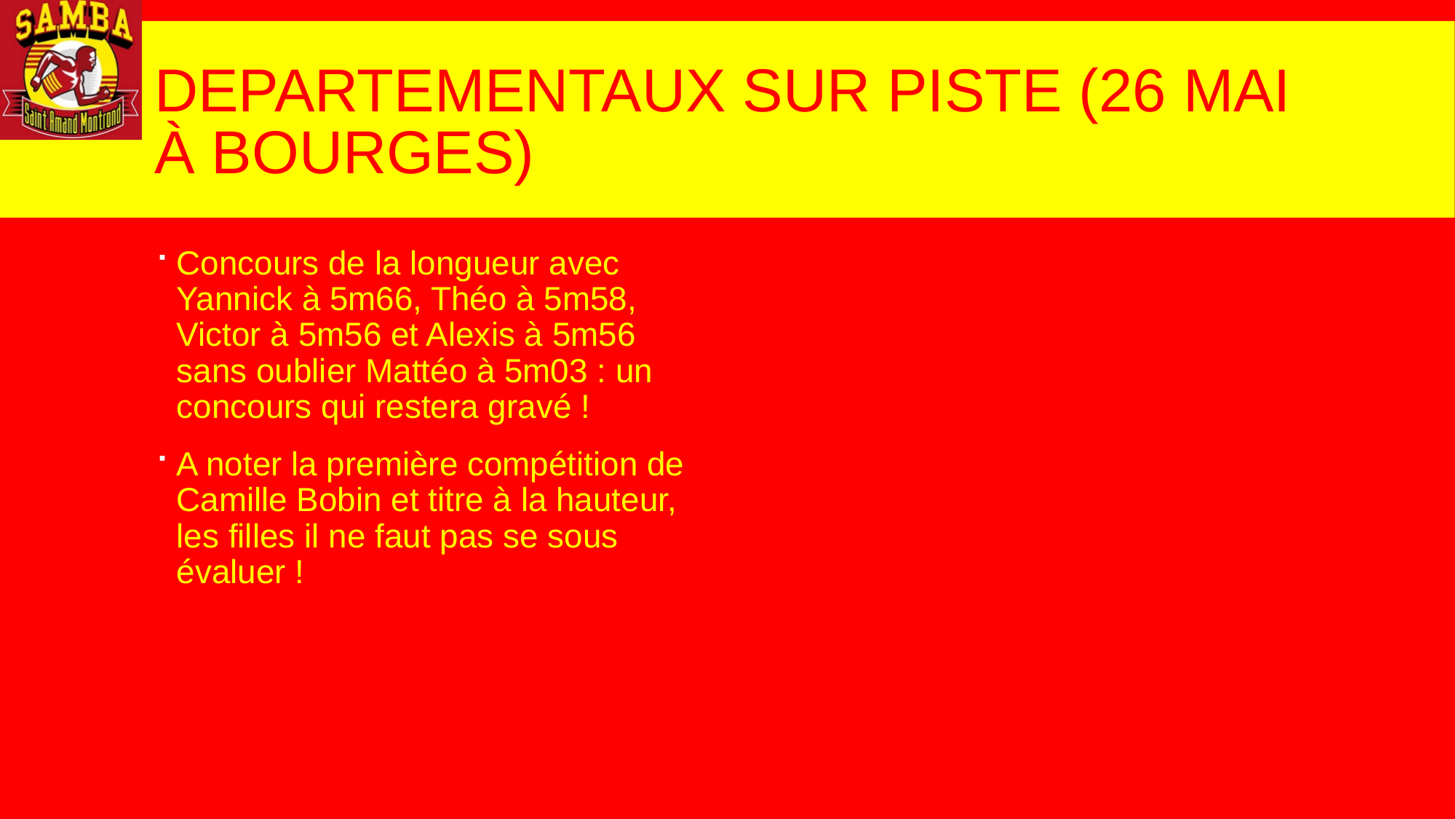

# Departementaux sur piste (26 mai à bourges)
Concours de la longueur avec Yannick à 5m66, Théo à 5m58, Victor à 5m56 et Alexis à 5m56 sans oublier Mattéo à 5m03 : un concours qui restera gravé !
A noter la première compétition de Camille Bobin et titre à la hauteur, les filles il ne faut pas se sous évaluer !